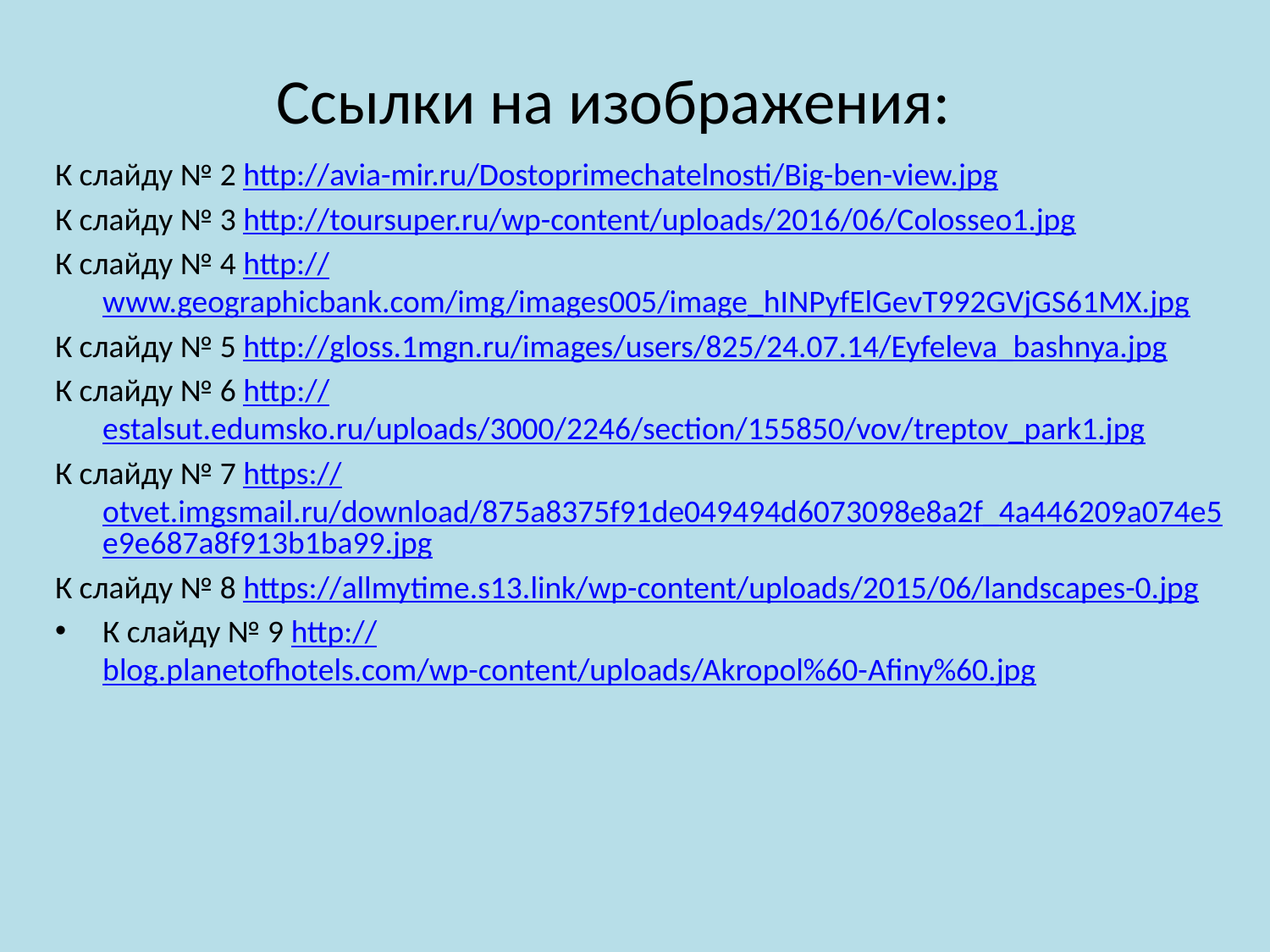

# Ссылки на изображения:
К слайду № 2 http://avia-mir.ru/Dostoprimechatelnosti/Big-ben-view.jpg
К слайду № 3 http://toursuper.ru/wp-content/uploads/2016/06/Colosseo1.jpg
К слайду № 4 http://www.geographicbank.com/img/images005/image_hINPyfElGevT992GVjGS61MX.jpg
К слайду № 5 http://gloss.1mgn.ru/images/users/825/24.07.14/Eyfeleva_bashnya.jpg
К слайду № 6 http://estalsut.edumsko.ru/uploads/3000/2246/section/155850/vov/treptov_park1.jpg
К слайду № 7 https://otvet.imgsmail.ru/download/875a8375f91de049494d6073098e8a2f_4a446209a074e5e9e687a8f913b1ba99.jpg
К слайду № 8 https://allmytime.s13.link/wp-content/uploads/2015/06/landscapes-0.jpg
К слайду № 9 http://blog.planetofhotels.com/wp-content/uploads/Akropol%60-Afiny%60.jpg